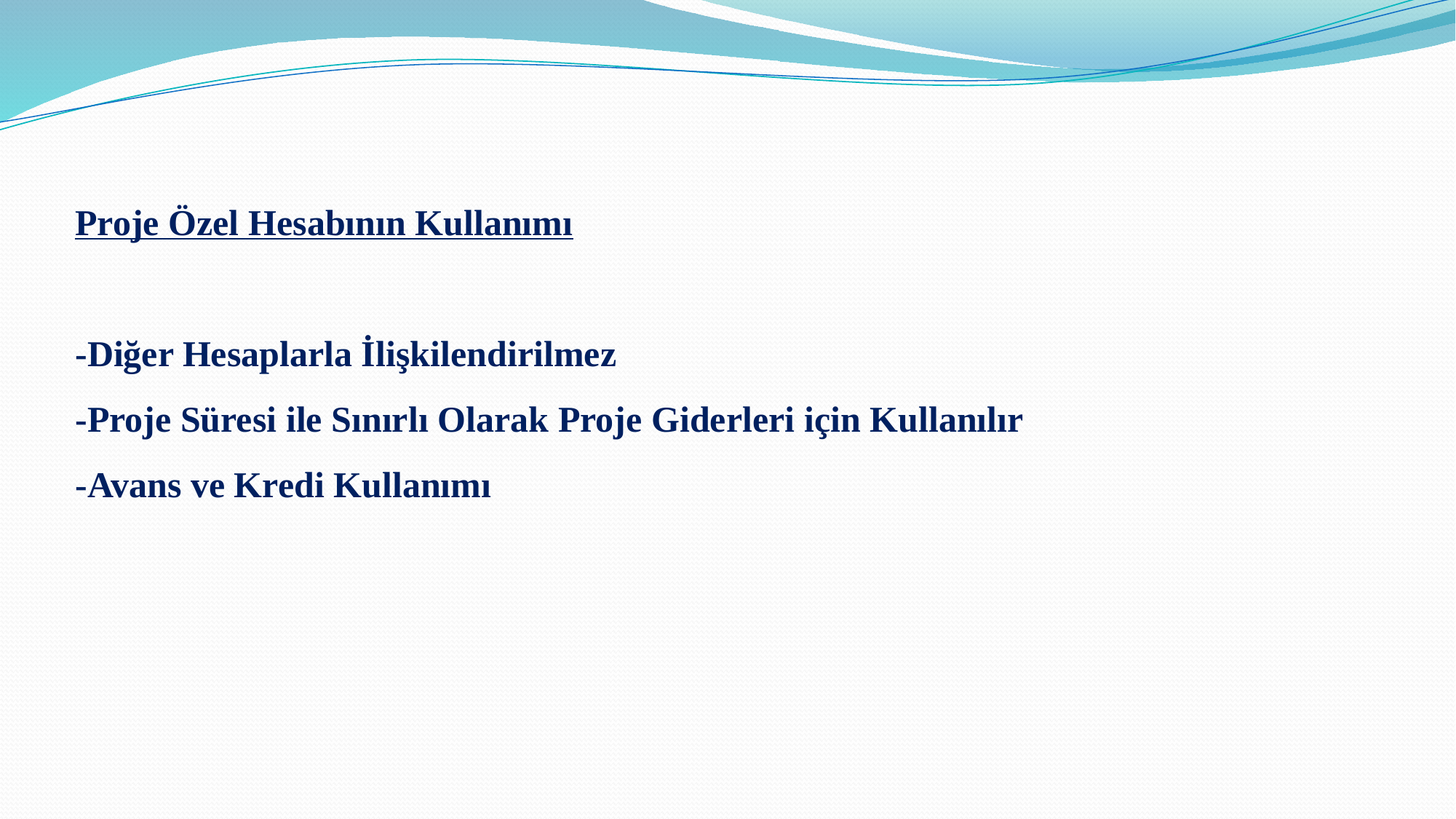

Proje Özel Hesabının Kullanımı

-Diğer Hesaplarla İlişkilendirilmez
-Proje Süresi ile Sınırlı Olarak Proje Giderleri için Kullanılır
-Avans ve Kredi Kullanımı